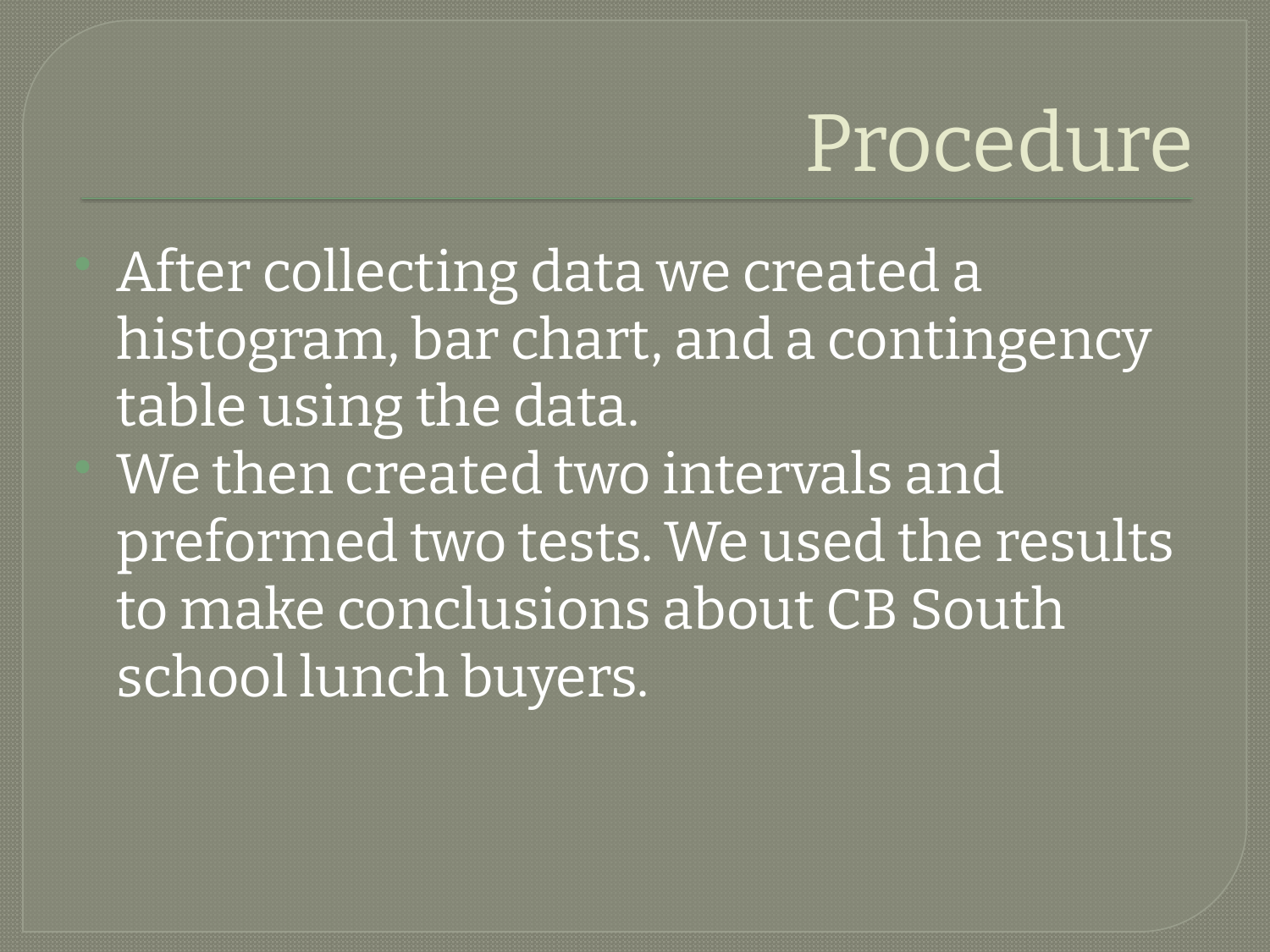

# Procedure
After collecting data we created a histogram, bar chart, and a contingency table using the data.
We then created two intervals and preformed two tests. We used the results to make conclusions about CB South school lunch buyers.